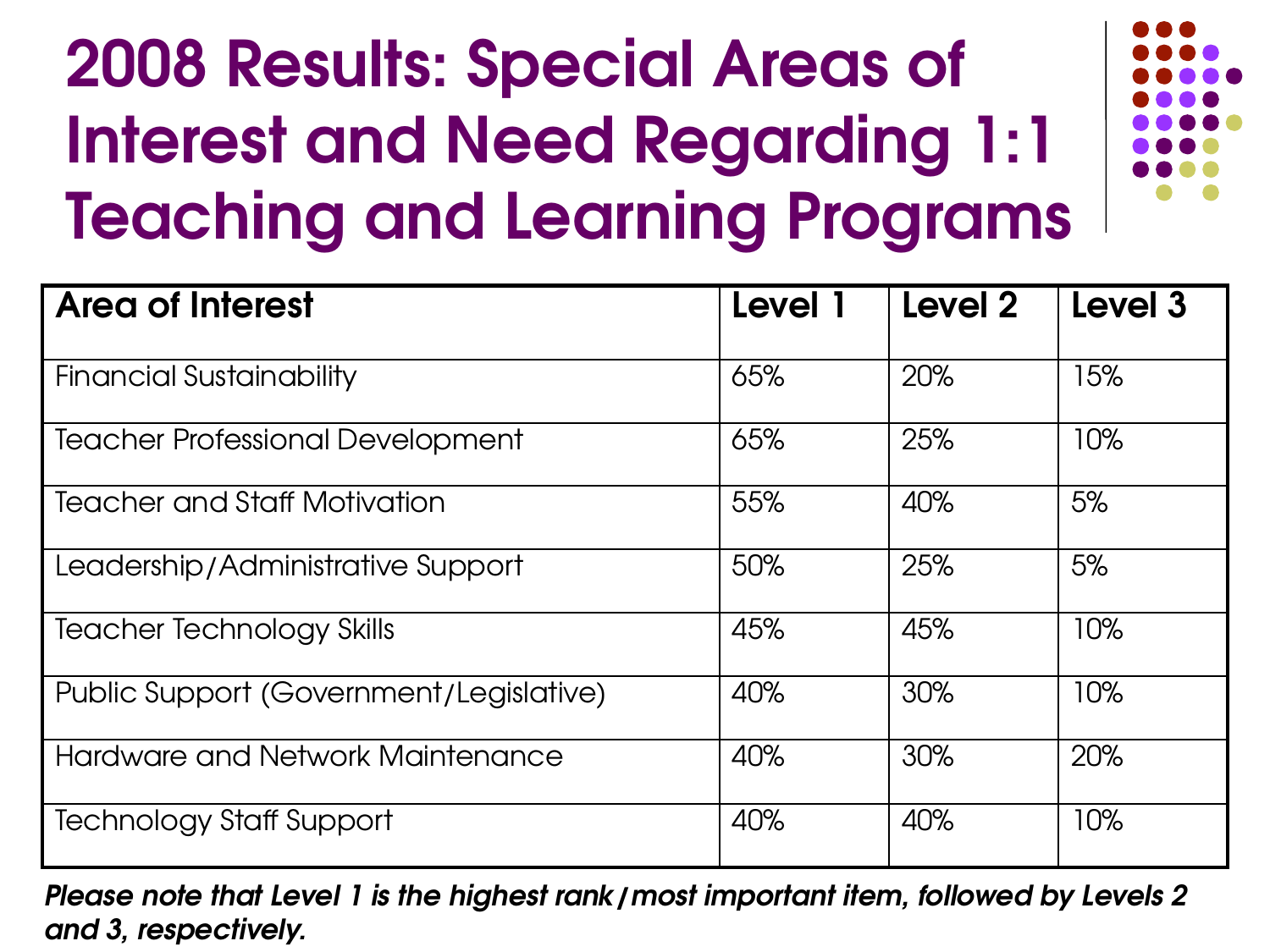

# 2008 Results: Special Areas of Interest and Need Regarding 1:1 Teaching and Learning Programs
| Area of Interest | Level 1 | Level 2 | Level 3 |
| --- | --- | --- | --- |
| Financial Sustainability | 65% | 20% | 15% |
| Teacher Professional Development | 65% | 25% | 10% |
| Teacher and Staff Motivation | 55% | 40% | 5% |
| Leadership/Administrative Support | 50% | 25% | 5% |
| Teacher Technology Skills | 45% | 45% | 10% |
| Public Support (Government/Legislative) | 40% | 30% | 10% |
| Hardware and Network Maintenance | 40% | 30% | 20% |
| Technology Staff Support | 40% | 40% | 10% |
Please note that Level 1 is the highest rank/most important item, followed by Levels 2 and 3, respectively.